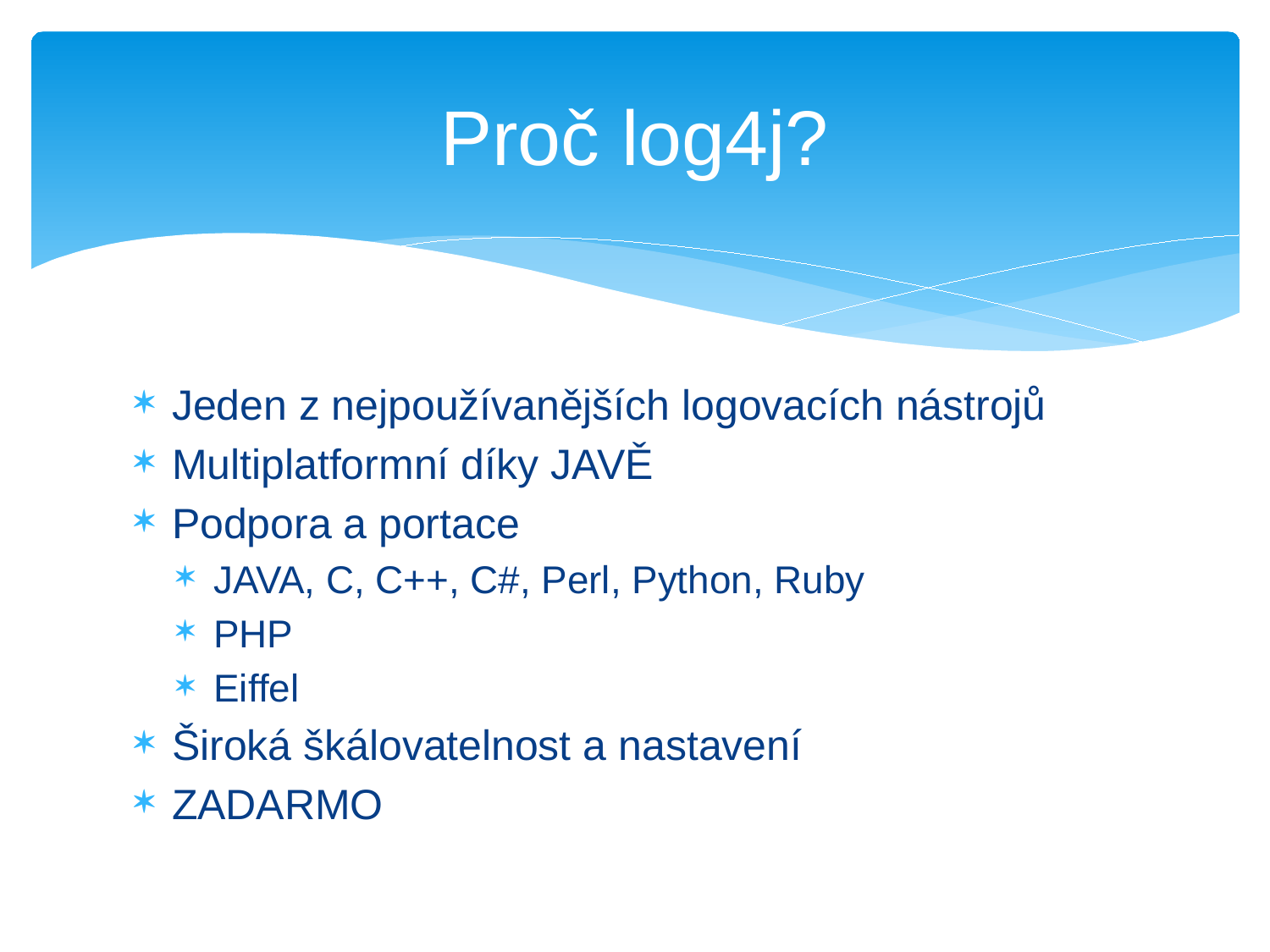

# Proč log4j?
Jeden z nejpoužívanějších logovacích nástrojů
Multiplatformní díky JAVĚ
Podpora a portace
JAVA, C, C++, C#, Perl, Python, Ruby
PHP
Eiffel
Široká škálovatelnost a nastavení
ZADARMO